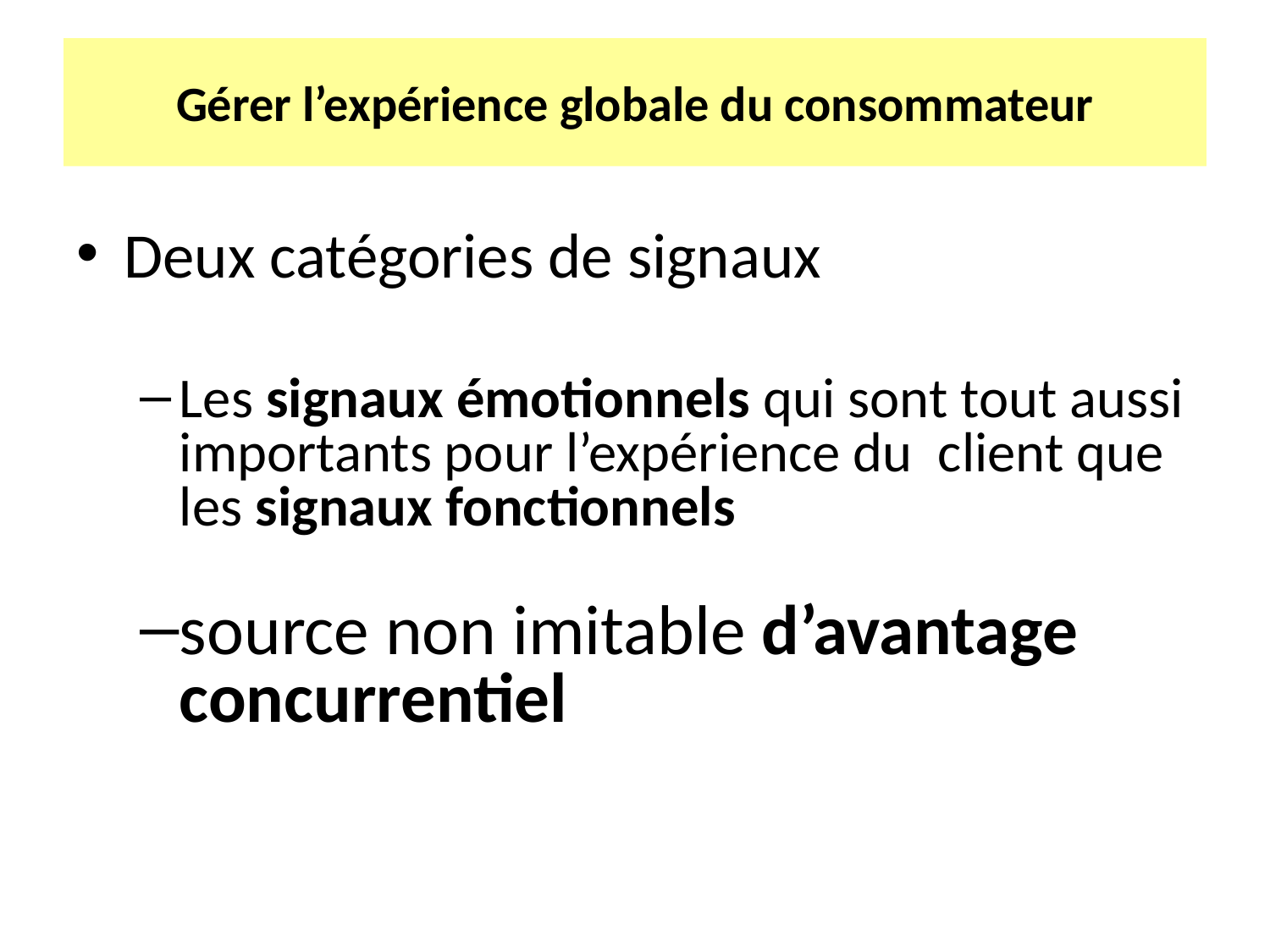

# Gérer l’expérience globale du consommateur
Deux catégories de signaux

Les signaux émotionnels qui sont tout aussi importants pour l’expérience du  client que les signaux fonctionnels

source non imitable d’avantage concurrentiel